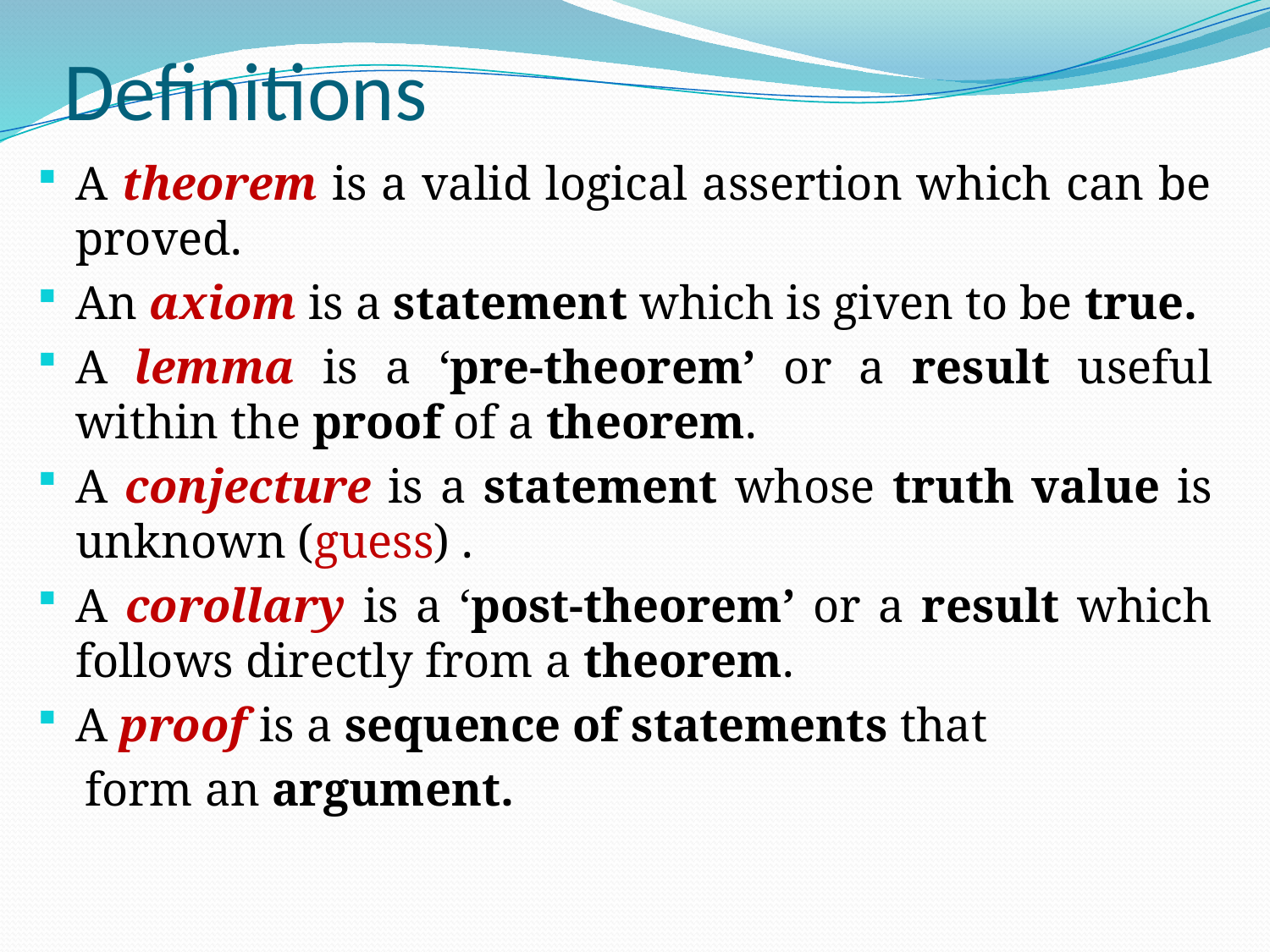

# Definitions
A theorem is a valid logical assertion which can be proved.
An axiom is a statement which is given to be true.
A lemma is a ‘pre-theorem’ or a result useful within the proof of a theorem.
A conjecture is a statement whose truth value is unknown (guess) .
A corollary is a ‘post-theorem’ or a result which follows directly from a theorem.
A proof is a sequence of statements that
    form an argument.